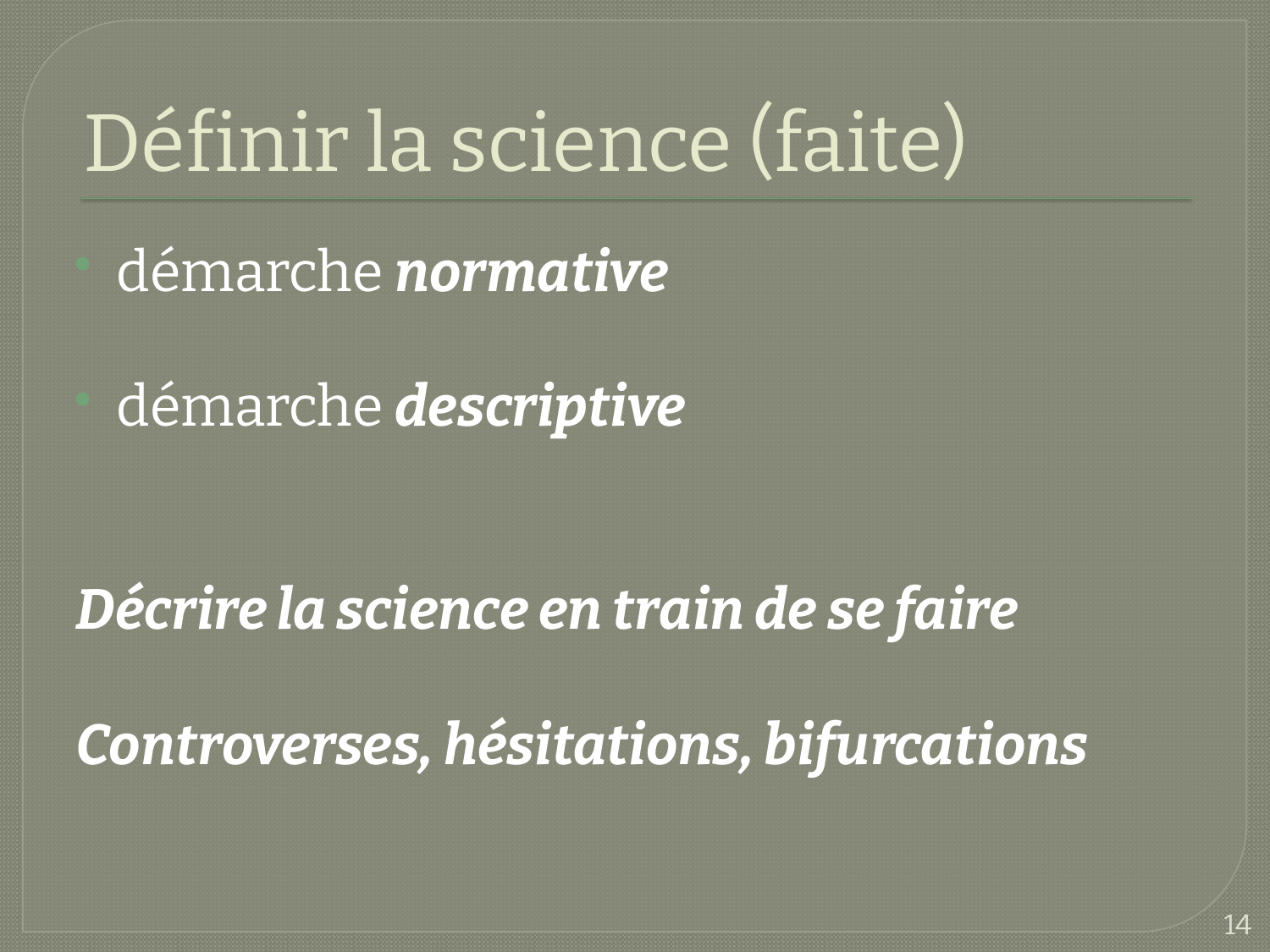

# Définir la science (faite)
démarche normative

démarche descriptive

Décrire la science en train de se faire

Controverses, hésitations, bifurcations
14